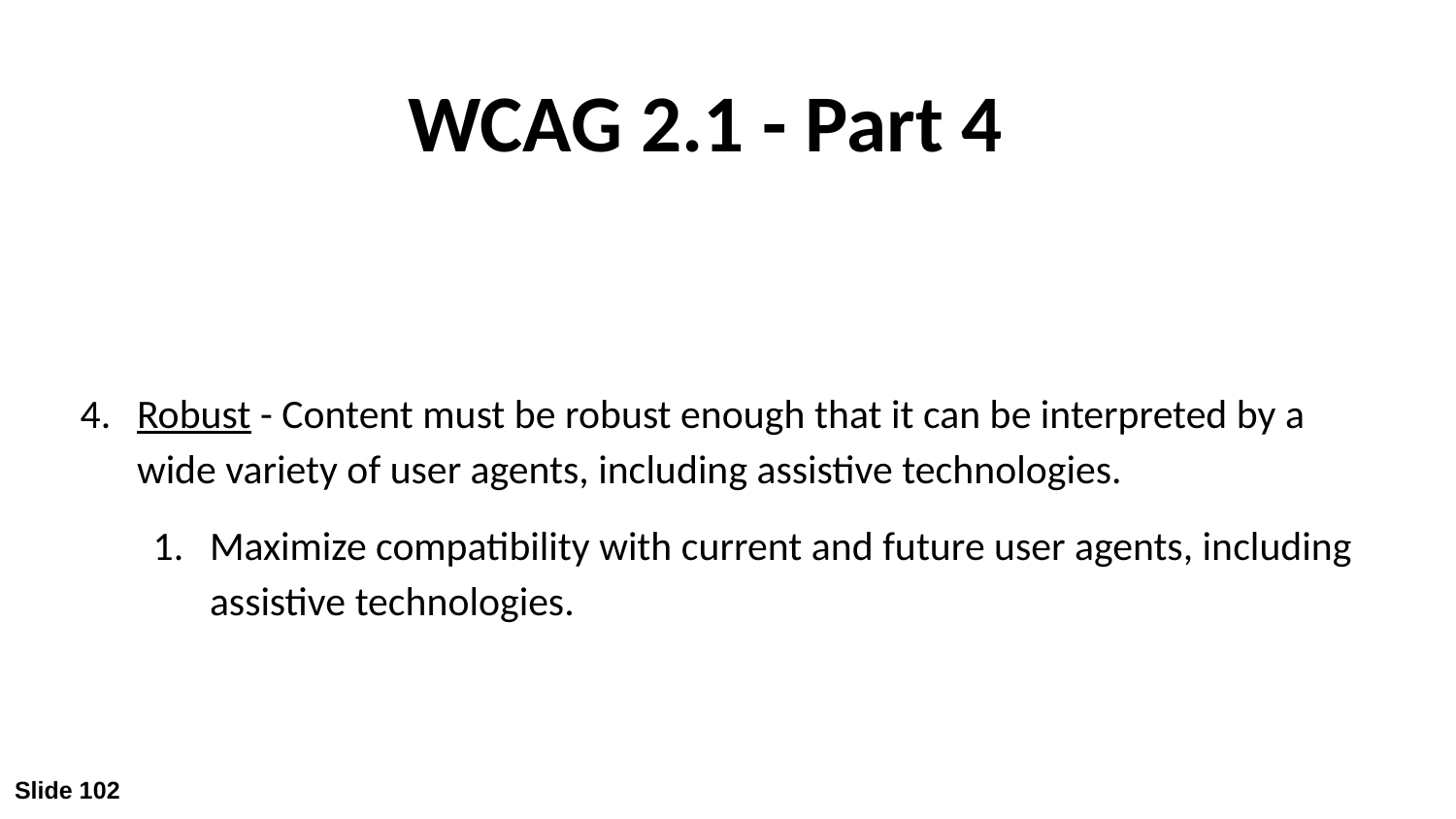

WCAG 2.1 - Part 4
Robust - Content must be robust enough that it can be interpreted by a wide variety of user agents, including assistive technologies.
Maximize compatibility with current and future user agents, including assistive technologies.
Slide 102